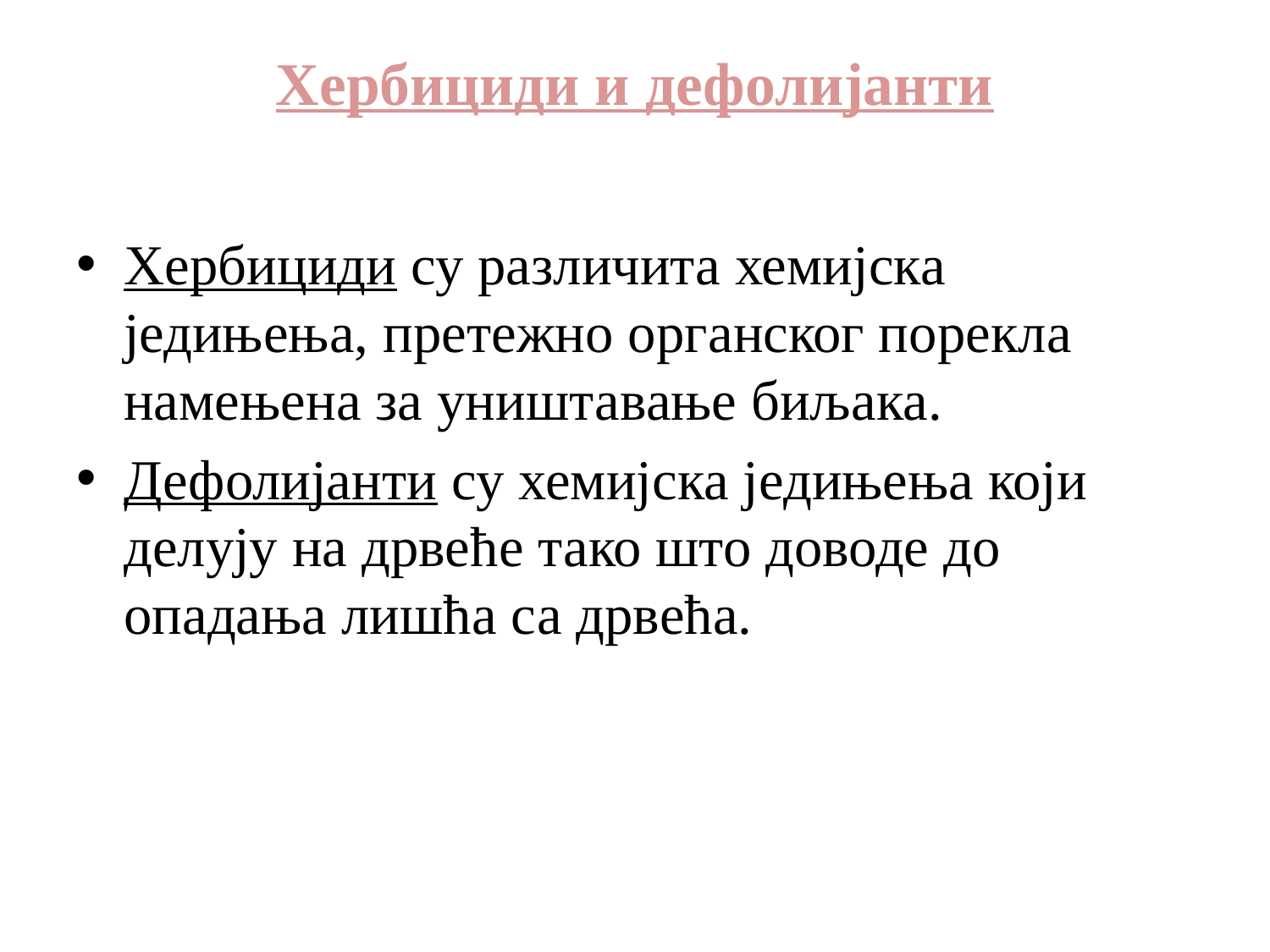

# Хербициди и дефолијанти
Хербициди су различита хемијска једињења, претежно органског порекла намењена за уништавање биљака.
Дефолијанти су хемијска једињења који делују на дрвеће тако што доводе до опадања лишћа са дрвећа.